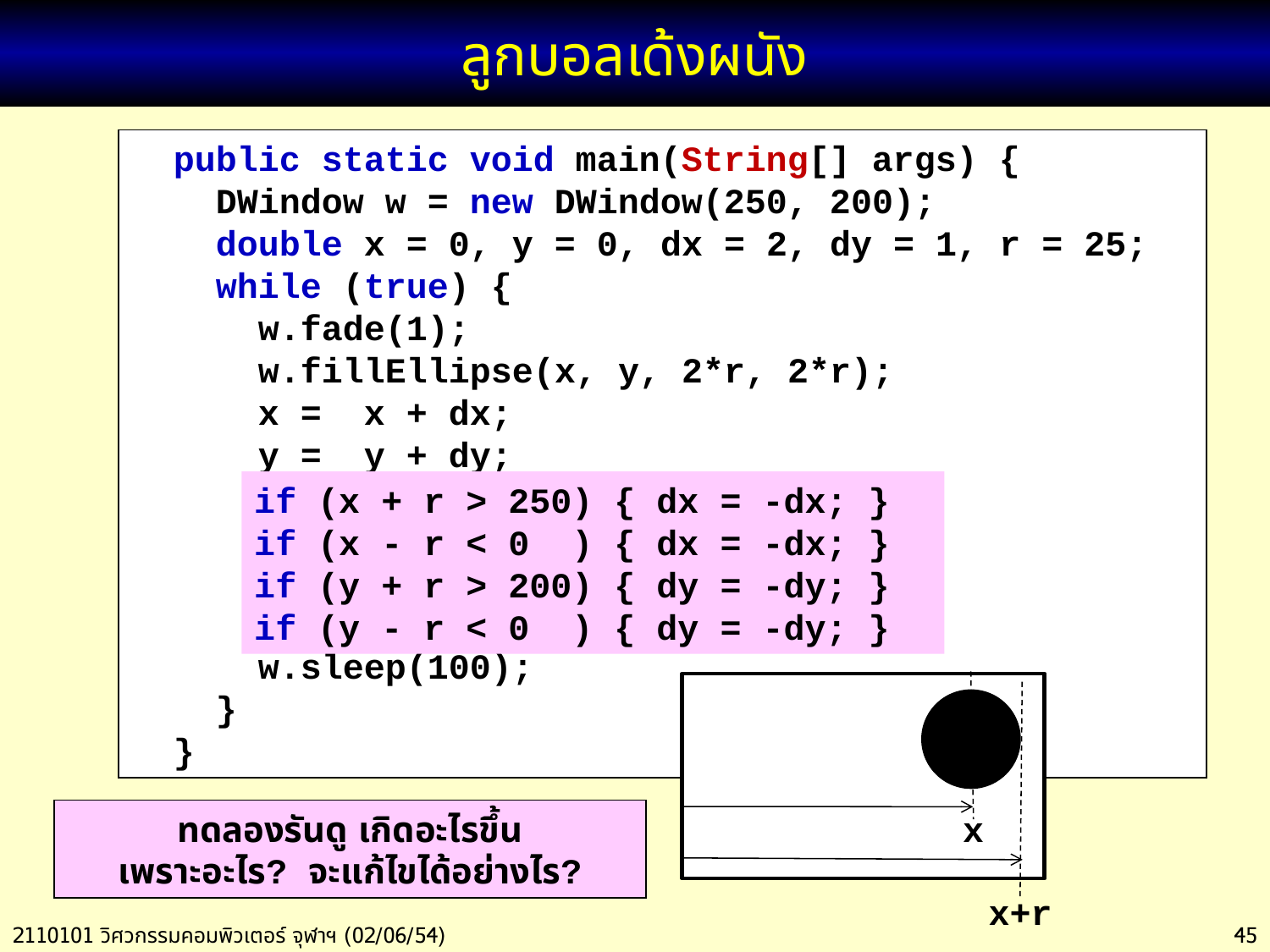

# ลูกบอลเด้งผนัง
  public static void main(String[] args) {
    DWindow w = new DWindow(250, 200);
    double x = 0, y = 0, dx = 2, dy = 1, r = 25;
    while (true) {
      w.fade(1);
      w.fillEllipse(x, y, 2*r, 2*r);
      x =  x + dx;
      y =  y + dy;

      w.sleep(100);
    }
  }
if (x + r > 250) { dx = -dx; }
if (x - r < 0  ) { dx = -dx; }
if (y + r > 200) { dy = -dy; }
if (y - r < 0  ) { dy = -dy; }
x

x+r

ทดลองรันดู เกิดอะไรขึ้น
เพราะอะไร? จะแก้ไขได้อย่างไร?